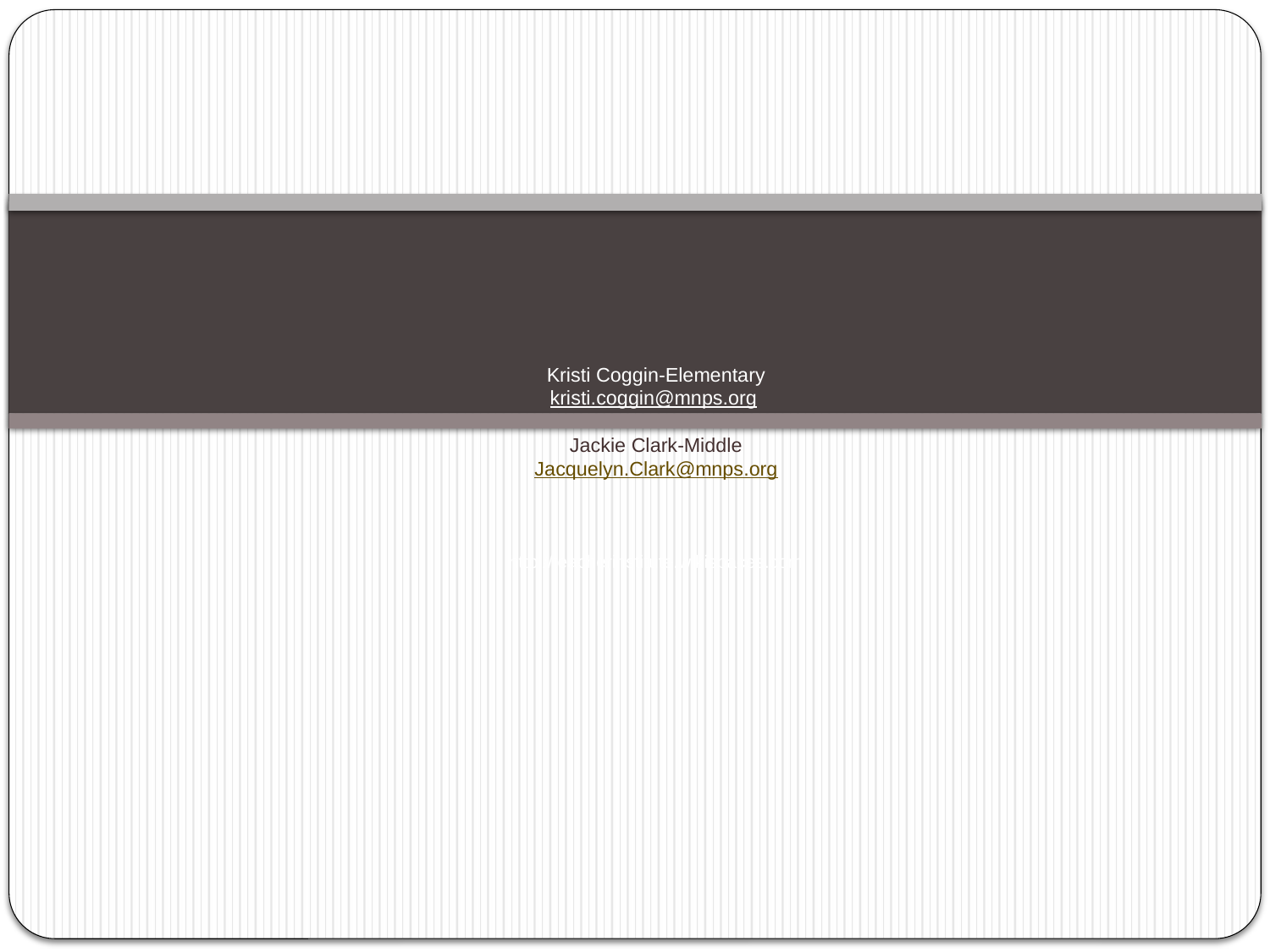

# Kristi Coggin-Elementary kristi.coggin@mnps.org Jackie Clark-Middle Jacquelyn.Clark@mnps.org http://teacherinstitute.wikispaces.com